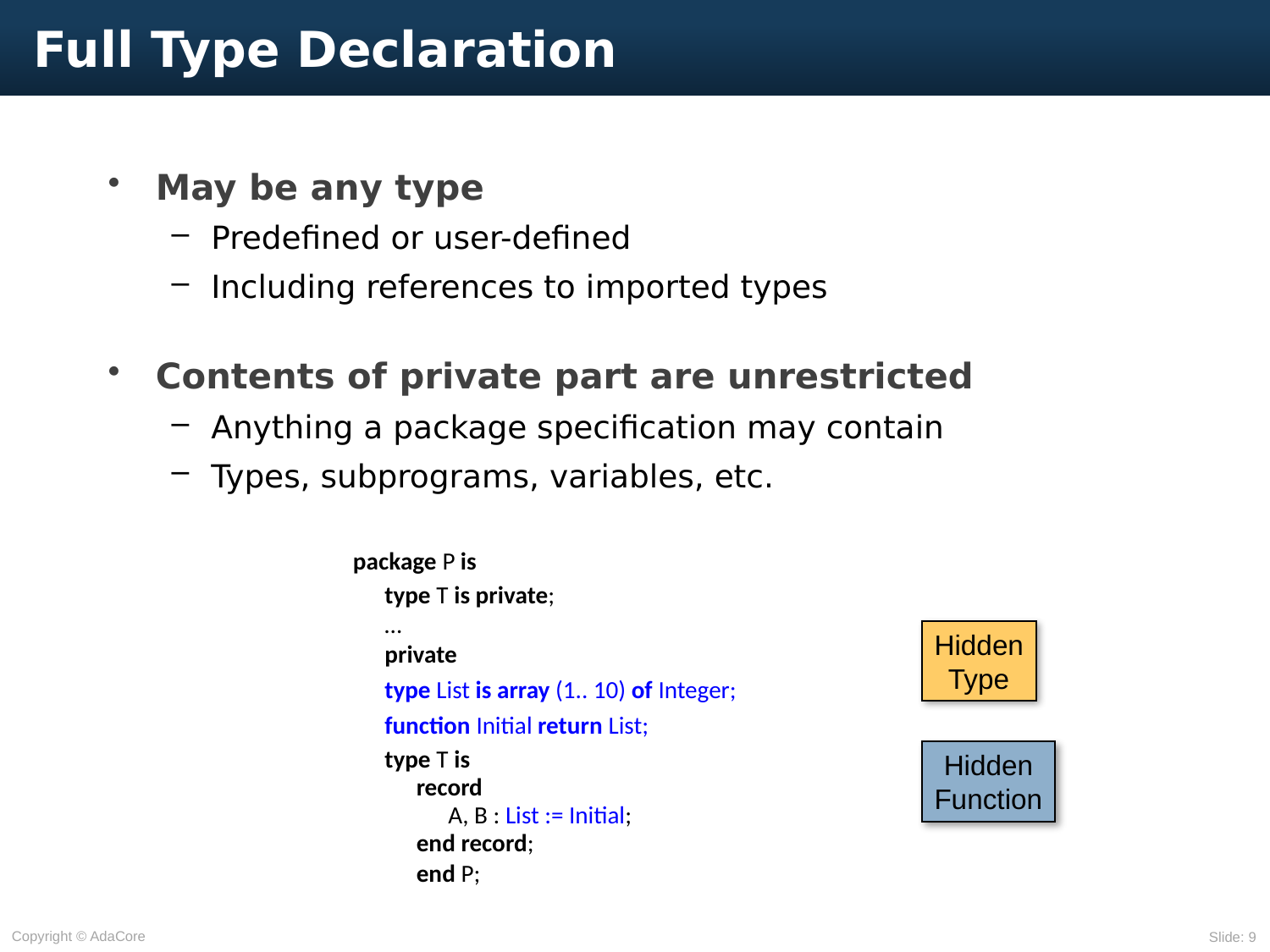

# Full Type Declaration
May be any type
Predefined or user-defined
Including references to imported types
Contents of private part are unrestricted
Anything a package specification may contain
Types, subprograms, variables, etc.
package P is
type T is private;
…
private
type List is array (1.. 10) of Integer;
function Initial return List;
type T is
record
A, B : List := Initial;
end record;
end P;
Hidden
Type
Hidden
Function